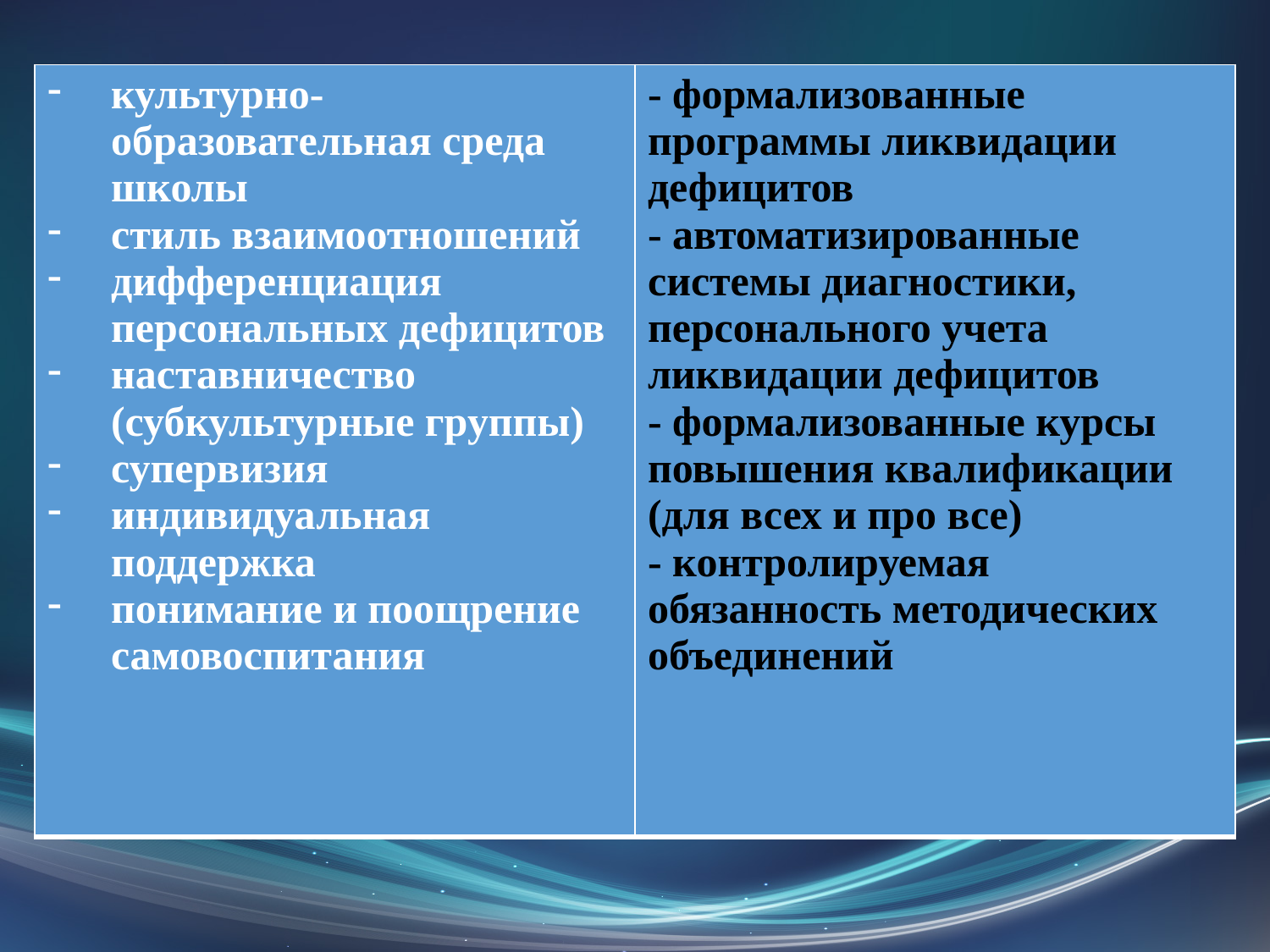

| культурно-образовательная среда школы стиль взаимоотношений дифференциация персональных дефицитов наставничество (субкультурные группы) супервизия индивидуальная поддержка понимание и поощрение самовоспитания | - формализованные программы ликвидации дефицитов - автоматизированные системы диагностики, персонального учета ликвидации дефицитов - формализованные курсы повышения квалификации (для всех и про все) - контролируемая обязанность методических объединений |
| --- | --- |